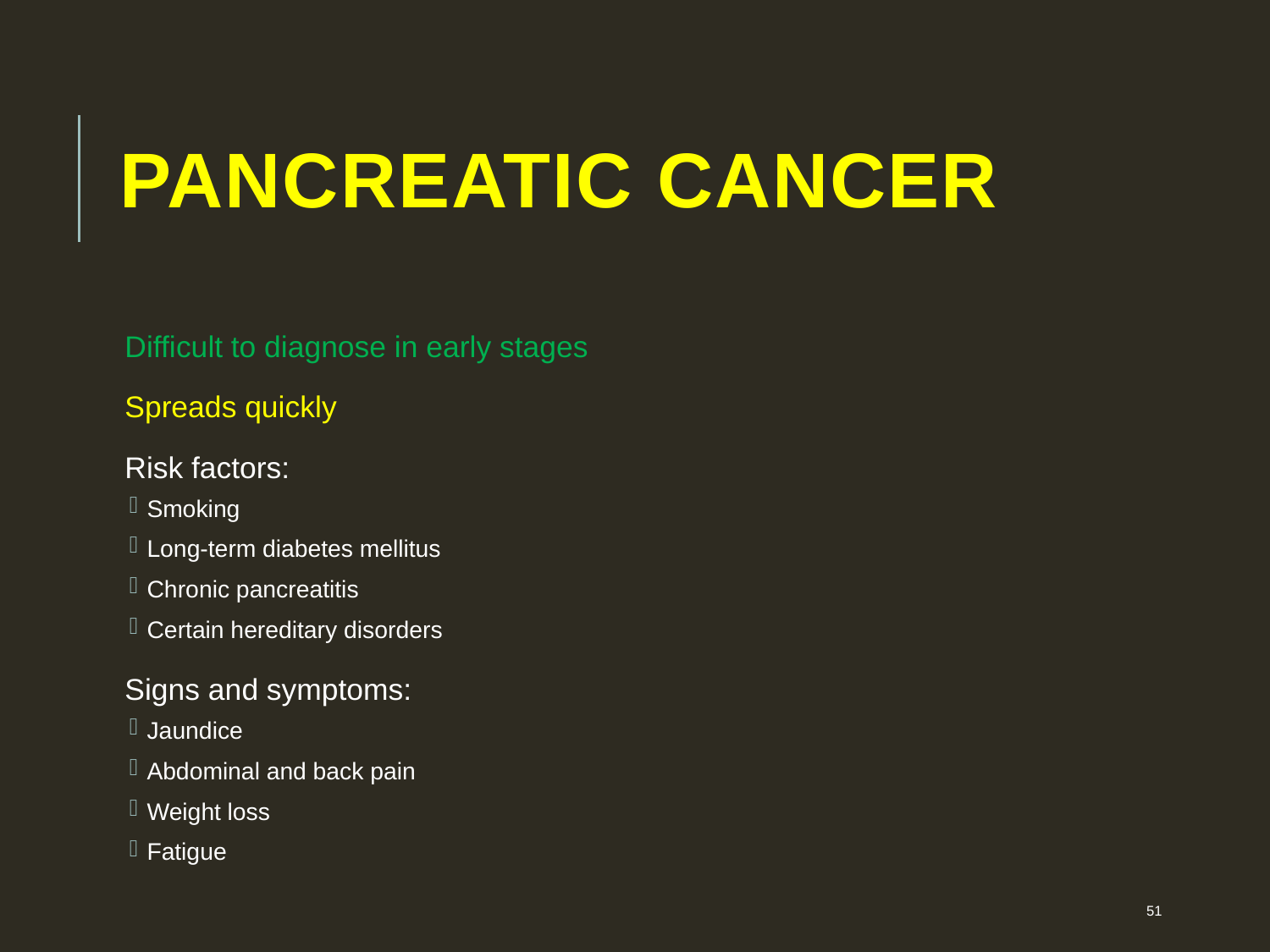

# Pancreatic Cancer
Difficult to diagnose in early stages
Spreads quickly
Risk factors:
Smoking
Long-term diabetes mellitus
Chronic pancreatitis
Certain hereditary disorders
Signs and symptoms:
Jaundice
Abdominal and back pain
Weight loss
Fatigue
 51